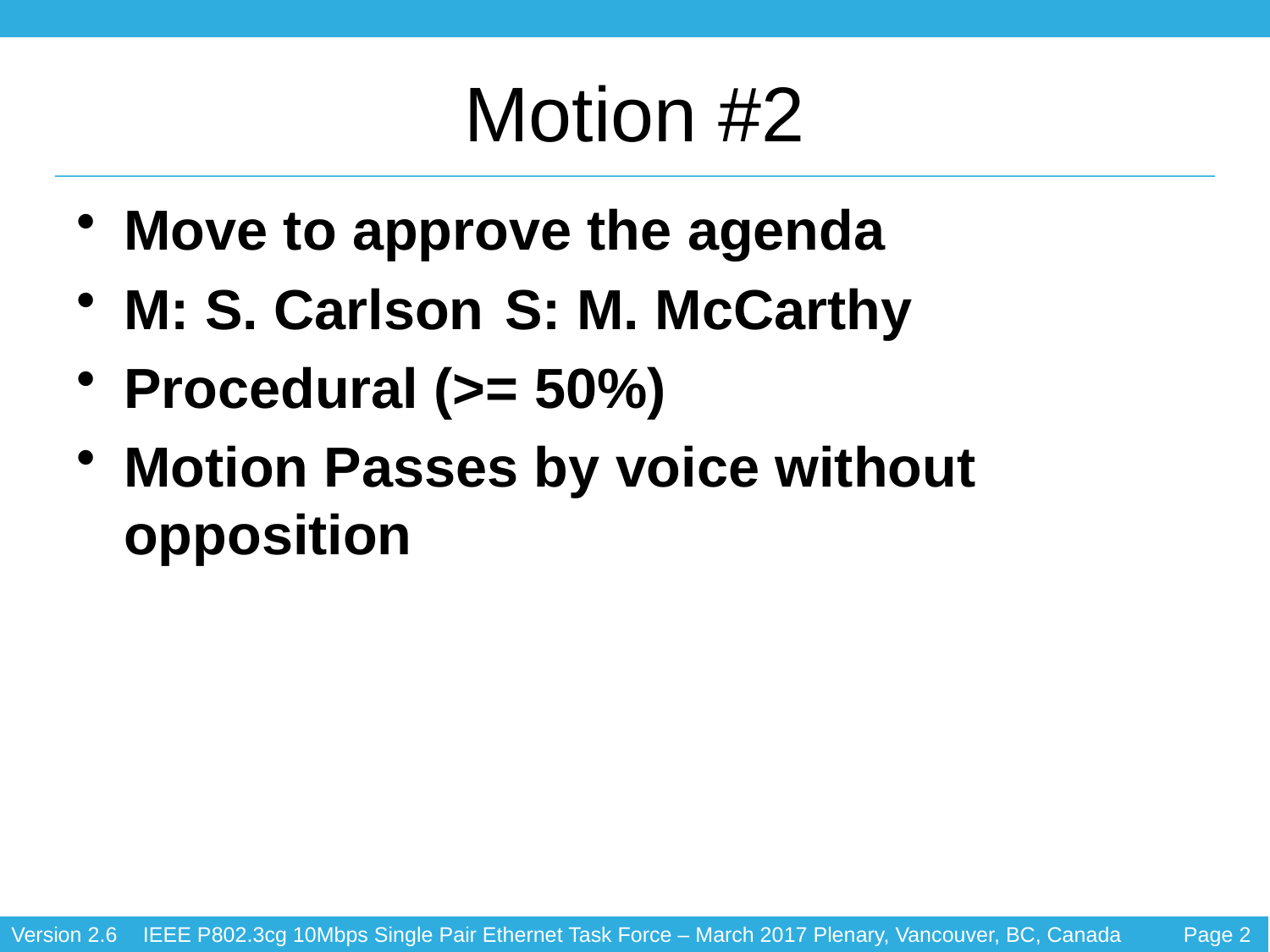

# Motion #2
Move to approve the agenda
M: S. Carlson	S: M. McCarthy
Procedural (>= 50%)
Motion Passes by voice without opposition